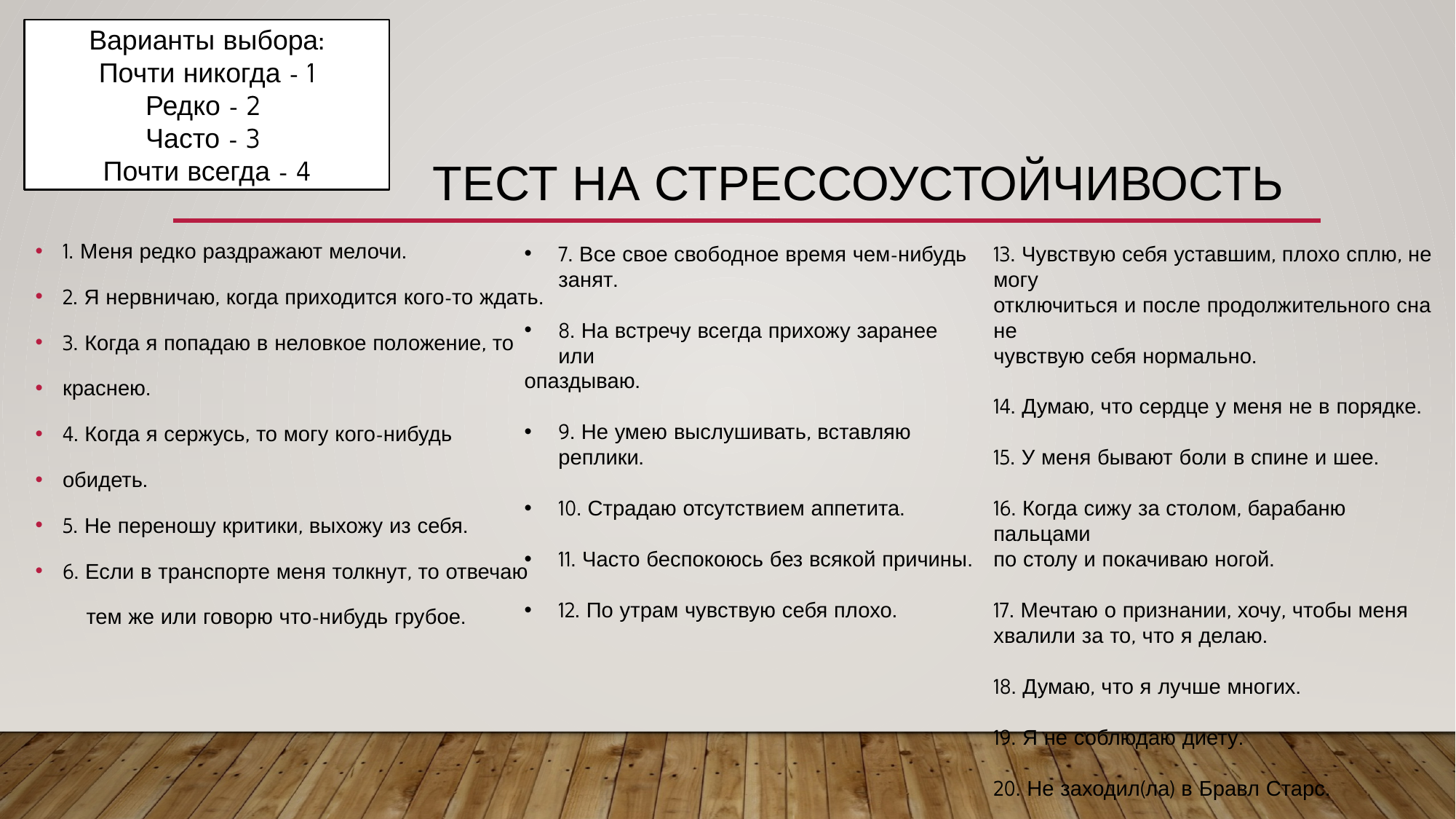

Варианты выбора:
Почти никогда - 1
Редко - 2
Часто - 3
Почти всегда - 4
# Тест на стрессоустойчивость
1. Меня редко раздражают мелочи.
2. Я нервничаю, когда приходится кого-то ждать.
3. Когда я попадаю в неловкое положение, то
краснею.
4. Когда я сержусь, то могу кого-нибудь
обидеть.
5. Не переношу критики, выхожу из себя.
6. Если в транспорте меня толкнут, то отвечаю
        тем же или говорю что-нибудь грубое.

7. Все свое свободное время чем-нибудь занят.

8. На встречу всегда прихожу заранее или
опаздываю.

9. Не умею выслушивать, вставляю реплики.

10. Страдаю отсутствием аппетита.

11. Часто беспокоюсь без всякой причины.

12. По утрам чувствую себя плохо.
13. Чувствую себя уставшим, плохо сплю, не могу
отключиться и после продолжительного сна не
чувствую себя нормально.

14. Думаю, что сердце у меня не в порядке.

15. У меня бывают боли в спине и шее.

16. Когда сижу за столом, барабаню пальцами
по столу и покачиваю ногой.

17. Мечтаю о признании, хочу, чтобы меня
хвалили за то, что я делаю.

18. Думаю, что я лучше многих.

19. Я не соблюдаю диету.

20. Не заходил(ла) в Бравл Старс.